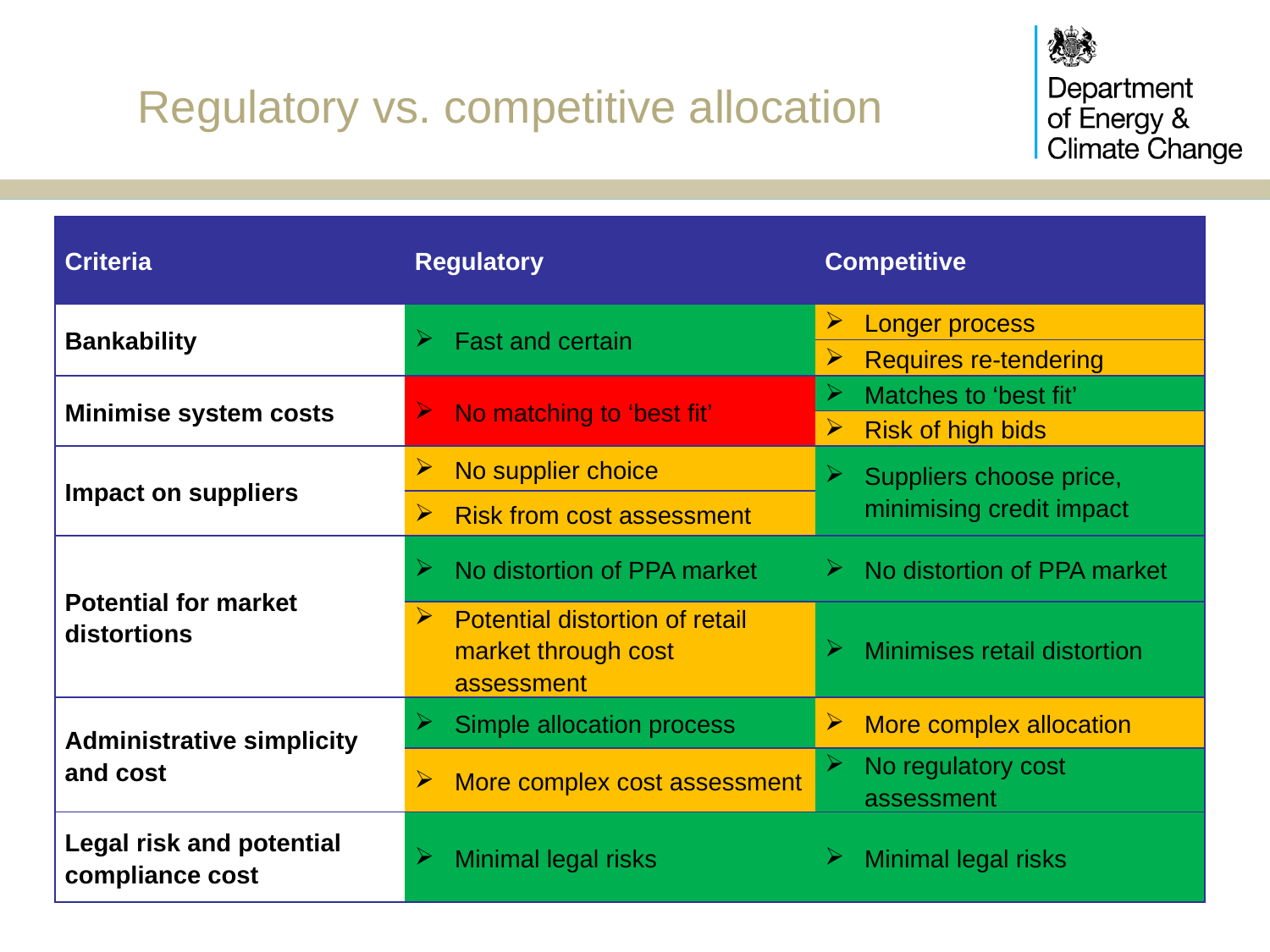

# Regulatory vs. competitive allocation
| Criteria | Regulatory | Competitive |
| --- | --- | --- |
| Bankability | Fast and certain | Longer process |
|  |  | Requires re-tendering |
| Minimise system costs | No matching to ‘best fit’ | Matches to ‘best fit’ |
|  |  | Risk of high bids |
| Impact on suppliers | No supplier choice | Suppliers choose price, minimising credit impact |
|  | Risk from cost assessment |  |
| Potential for market distortions | No distortion of PPA market | No distortion of PPA market |
|  | Potential distortion of retail market through cost assessment | Minimises retail distortion |
| Administrative simplicity and cost | Simple allocation process | More complex allocation |
|  | More complex cost assessment | No regulatory cost assessment |
| Legal risk and potential compliance cost | Minimal legal risks | Minimal legal risks |